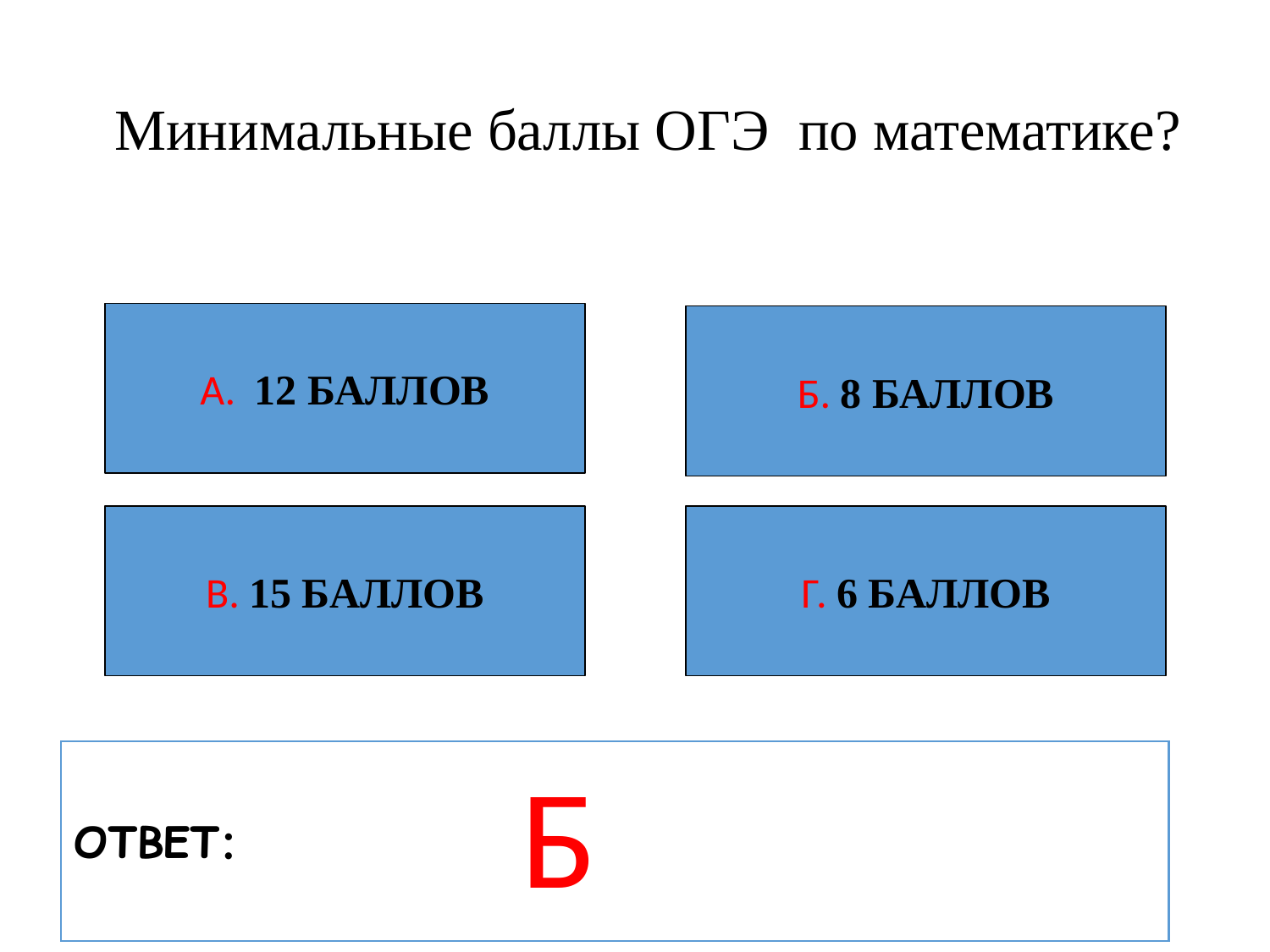

# Минимальные баллы ОГЭ  по математике?
А.  12 БАЛЛОВ
Б. 8 БАЛЛОВ
В. 15 БАЛЛОВ
Г. 6 БАЛЛОВ
ОТВЕТ:
Б